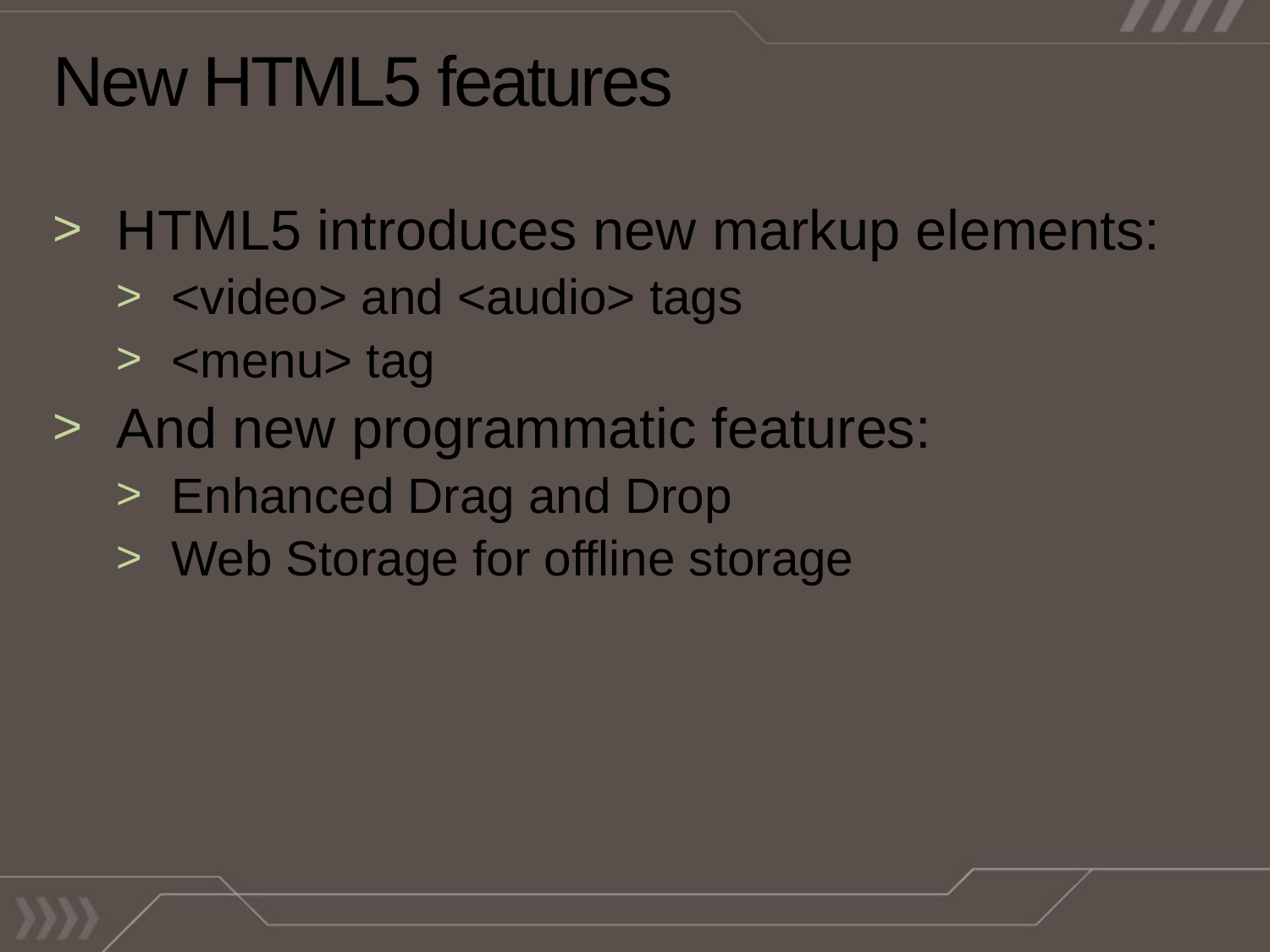

# New HTML5 features
HTML5 introduces new markup elements:
<video> and <audio> tags
<menu> tag
And new programmatic features:
Enhanced Drag and Drop
Web Storage for offline storage